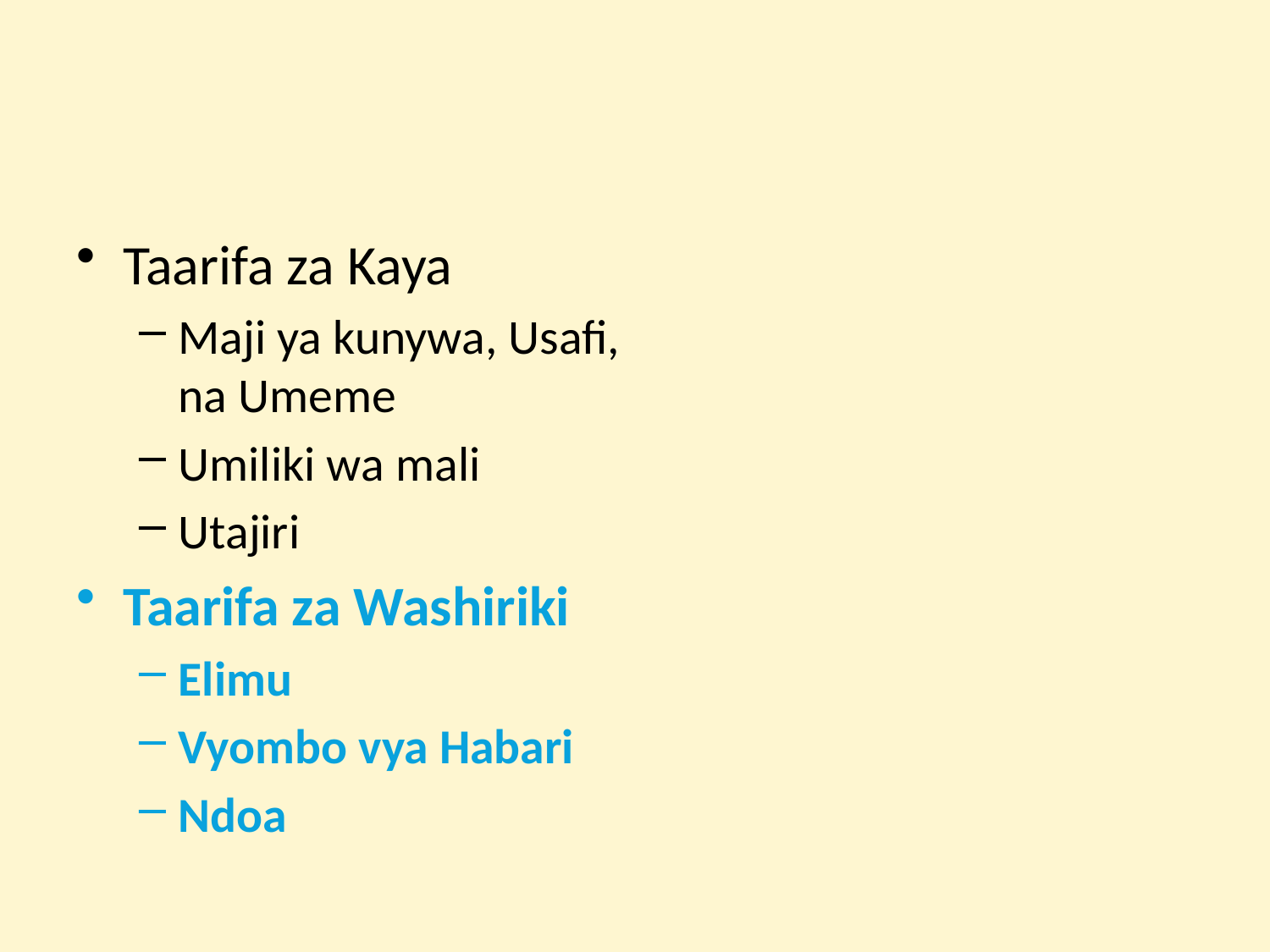

#
Taarifa za Kaya
Maji ya kunywa, Usafi,
na Umeme
Umiliki wa mali
Utajiri
Taarifa za Washiriki
Elimu
Vyombo vya Habari
Ndoa